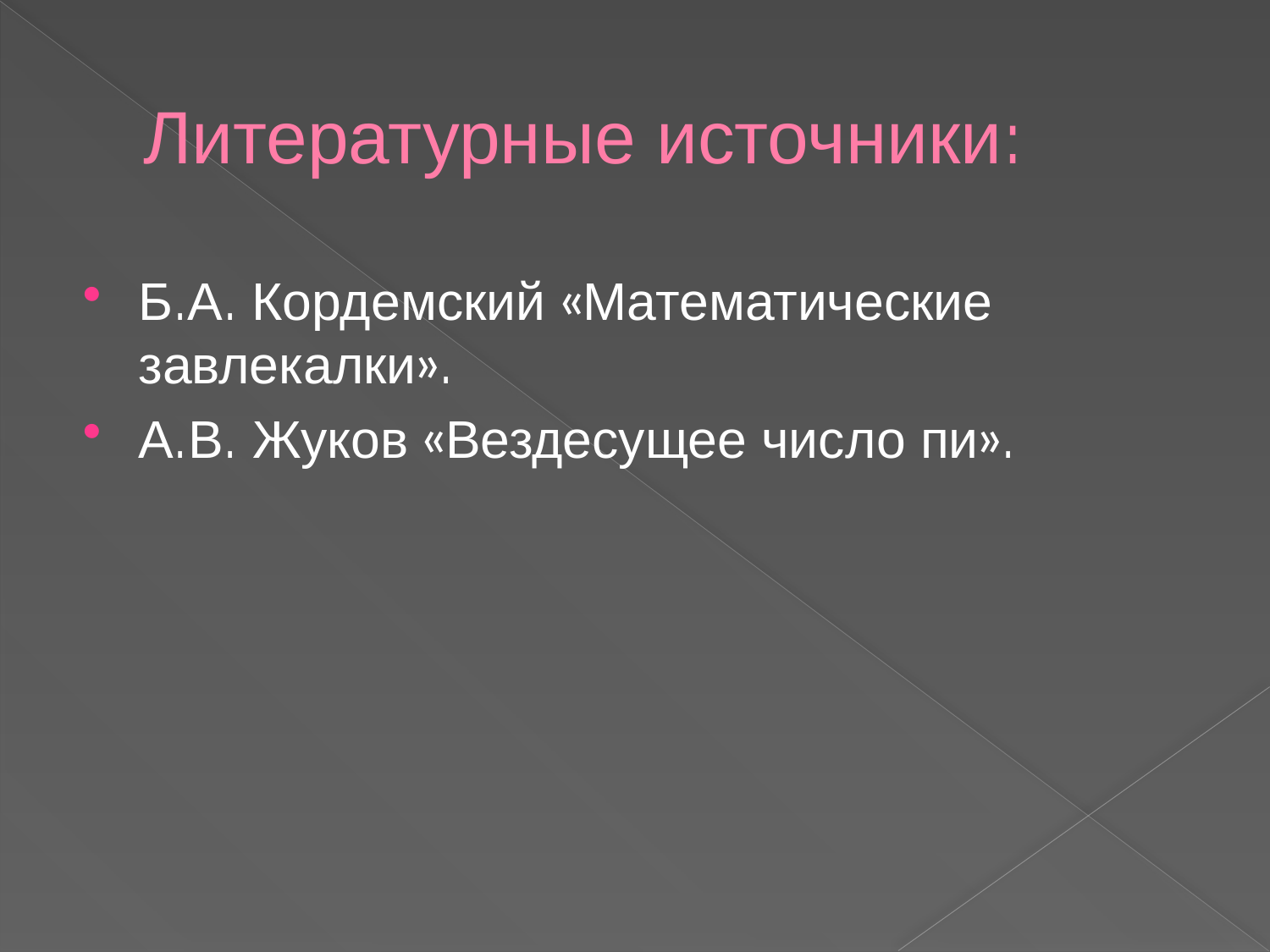

# Литературные источники:
Б.А. Кордемский «Математические завлекалки».
А.В. Жуков «Вездесущее число пи».